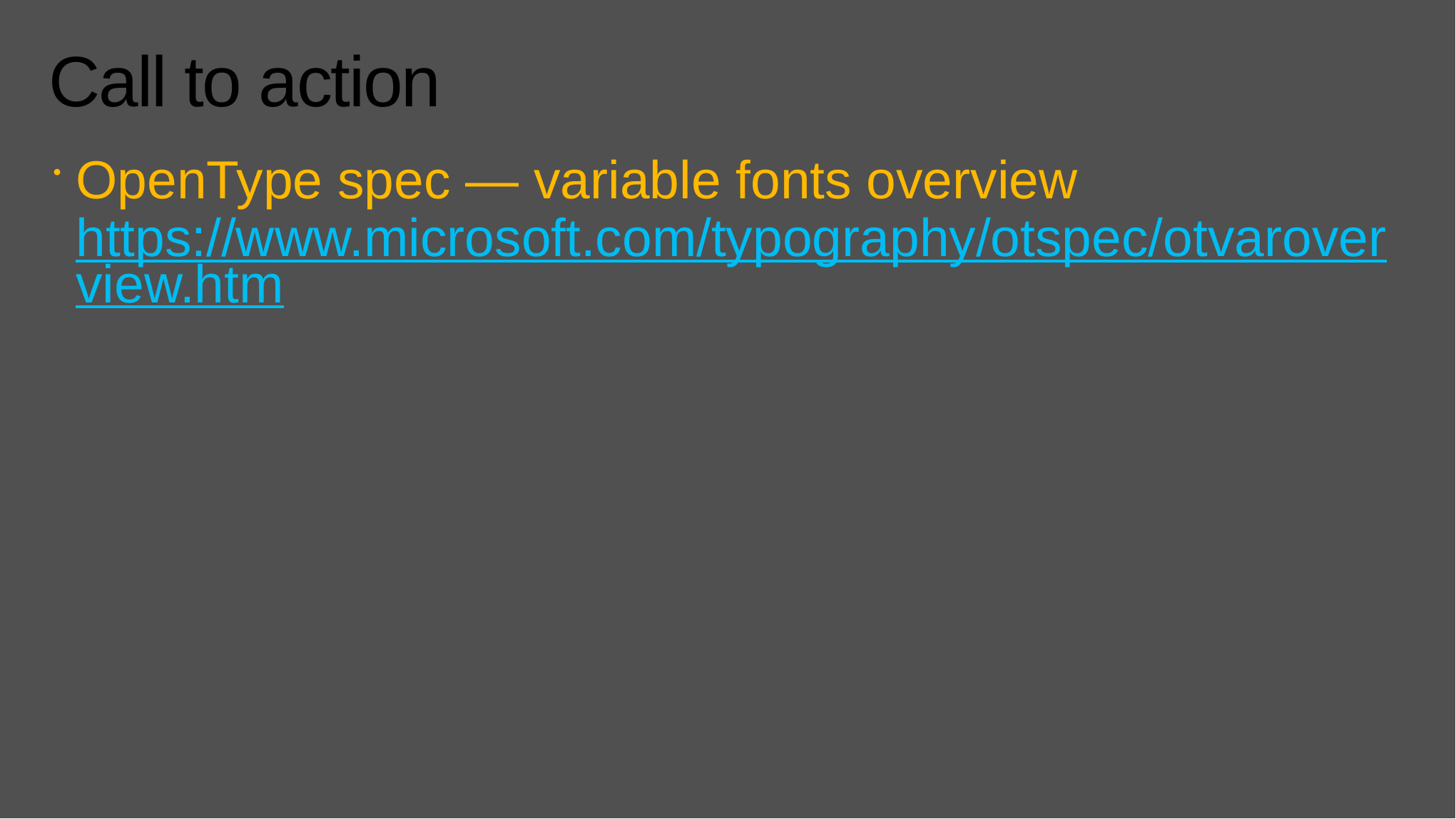

# Call to action
OpenType spec — variable fonts overview
https://www.microsoft.com/typography/otspec/otvaroverview.htm